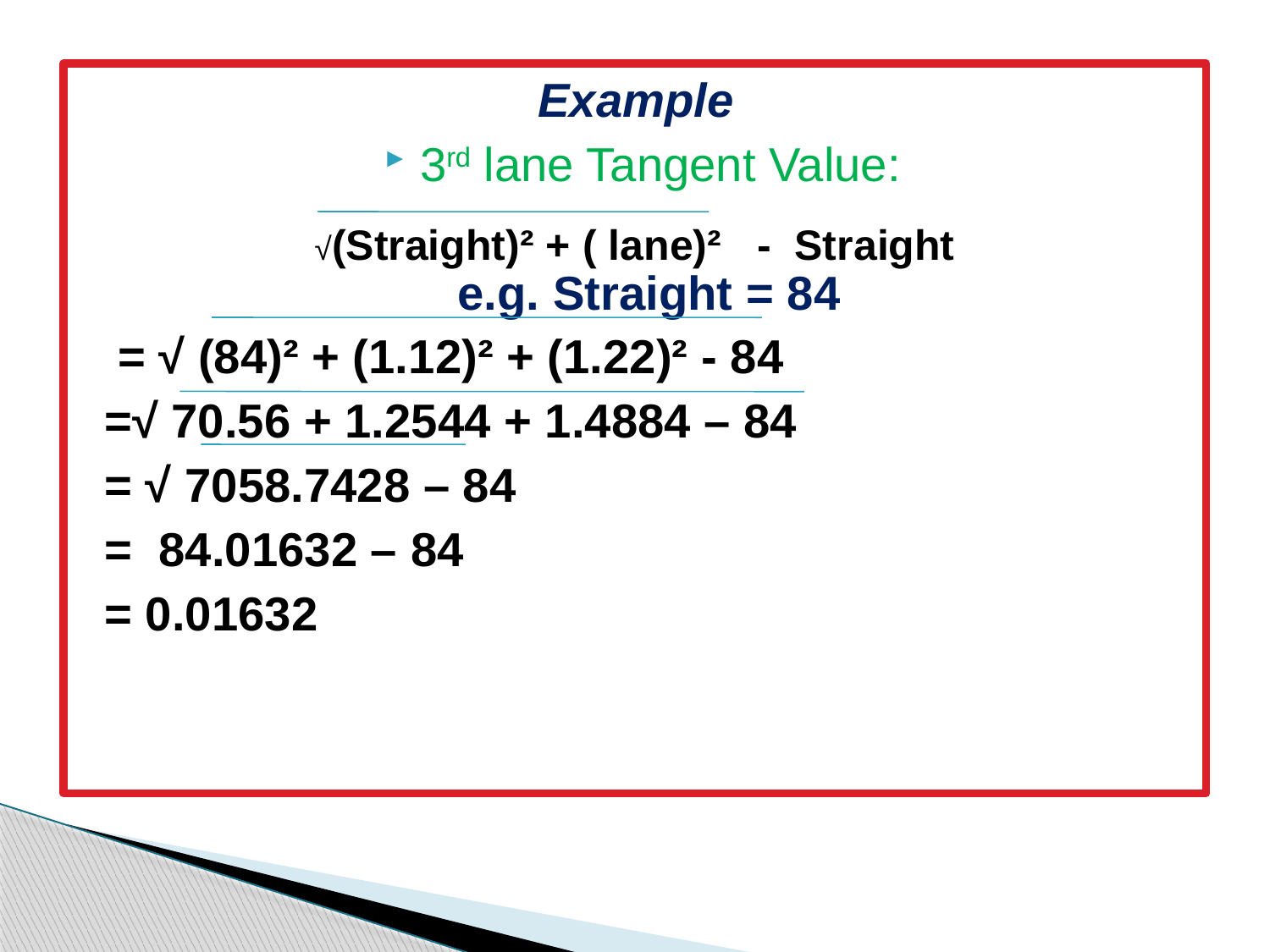

Example
3rd lane Tangent Value:

 e.g. Straight = 84
  = √ (84)² + (1.12)² + (1.22)² - 84
 =√ 70.56 + 1.2544 + 1.4884 – 84
 = √ 7058.7428 – 84
 =  84.01632 – 84
 = 0.01632
√(Straight)² + ( lane)²   -  Straight